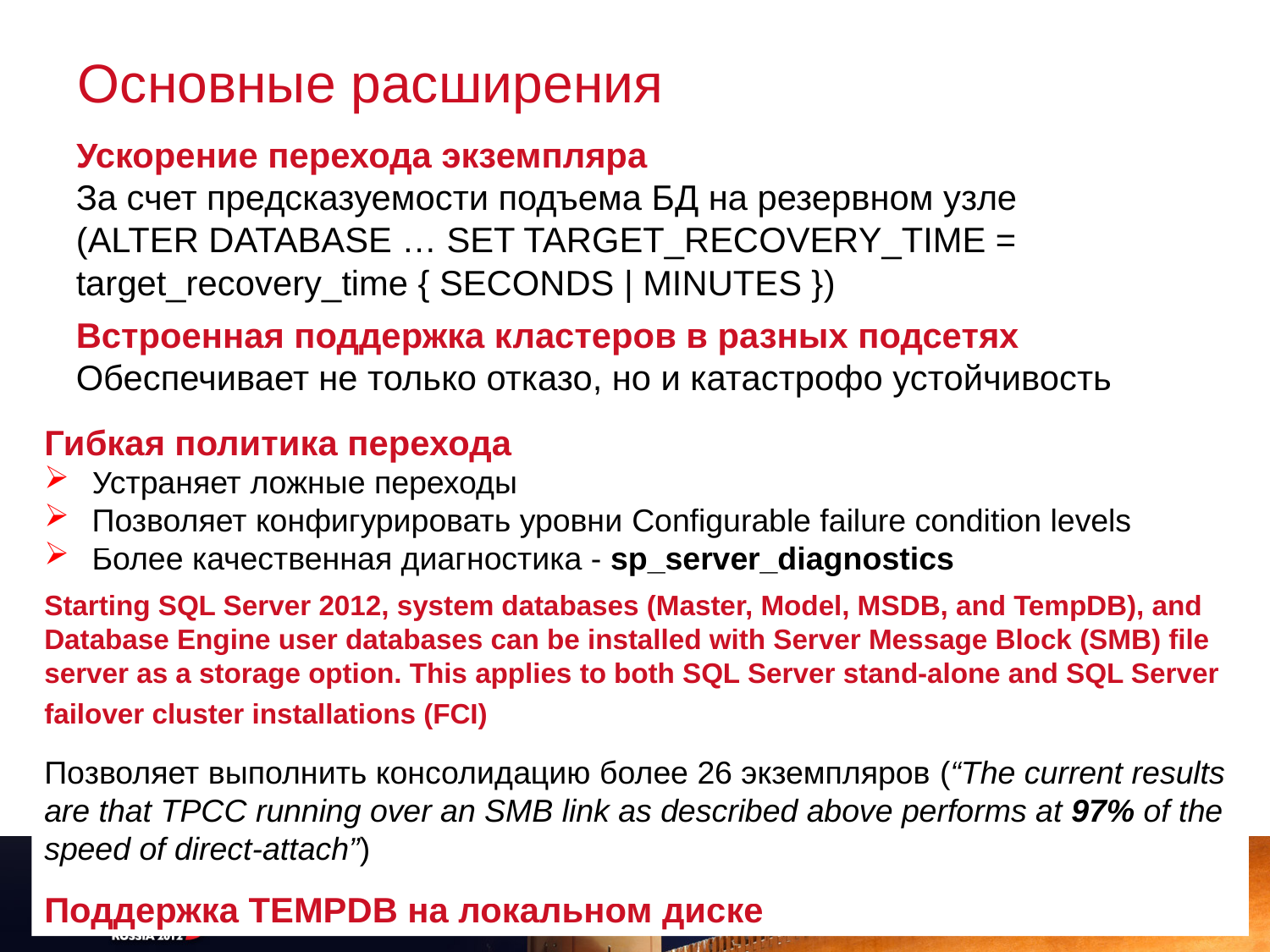

# Основные расширения
Ускорение перехода экземпляра
За счет предсказуемости подъема БД на резервном узле
(ALTER DATABASE … SET TARGET_RECOVERY_TIME = target_recovery_time { SECONDS | MINUTES })
Встроенная поддержка кластеров в разных подсетях Обеспечивает не только отказо, но и катастрофо устойчивость
Гибкая политика перехода
Устраняет ложные переходы
Позволяет конфигурировать уровни Configurable failure condition levels
Более качественная диагностика - sp_server_diagnostics
Starting SQL Server 2012, system databases (Master, Model, MSDB, and TempDB), and Database Engine user databases can be installed with Server Message Block (SMB) file server as a storage option. This applies to both SQL Server stand-alone and SQL Server failover cluster installations (FCI)
Позволяет выполнить консолидацию более 26 экземпляров (“The current results are that TPCC running over an SMB link as described above performs at 97% of the speed of direct-attach”)
Поддержка TEMPDB на локальном диске